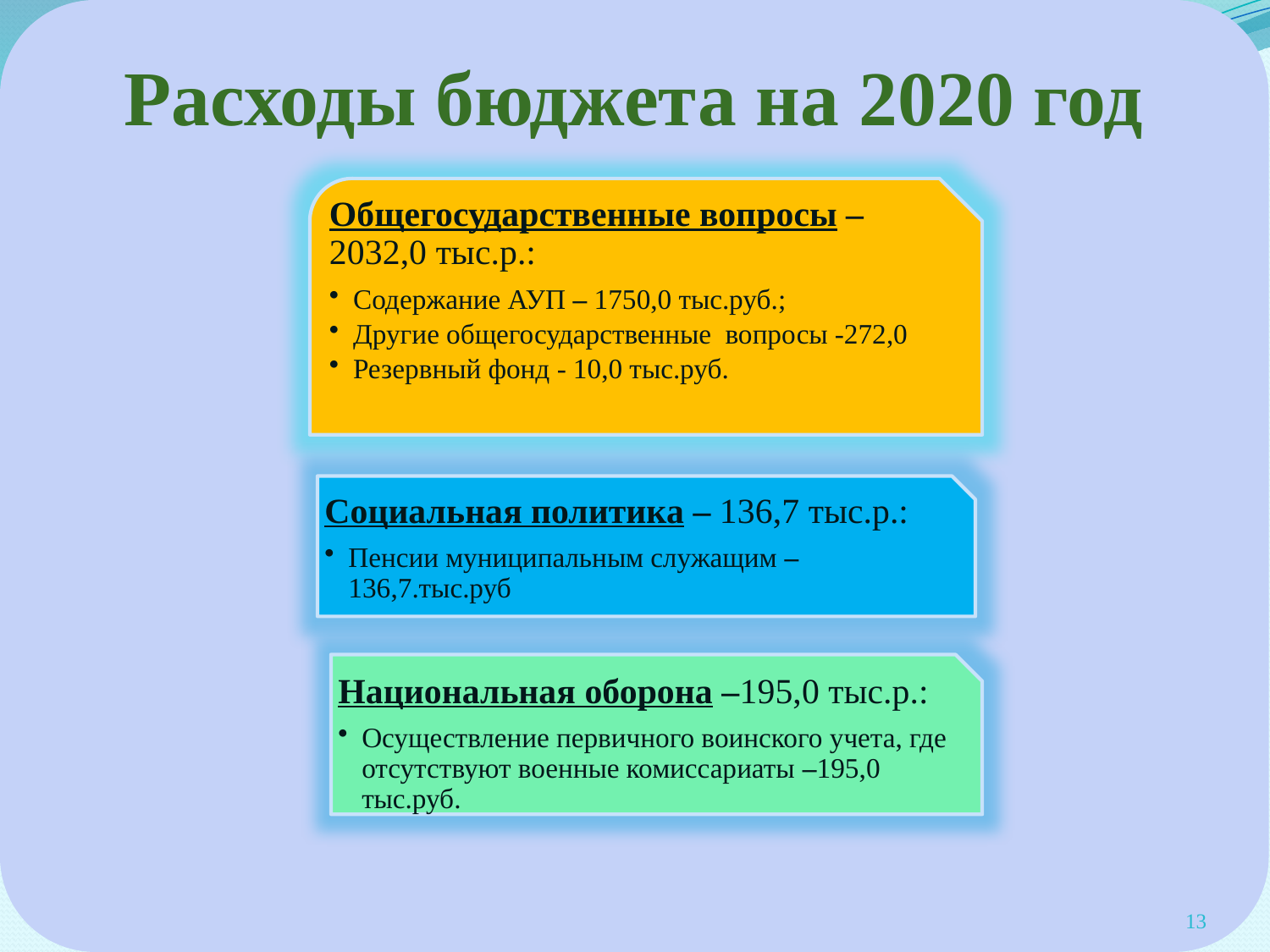

Расходы бюджета на 2020 год

Общегосударственные вопросы – 2032,0 тыс.р.:
Содержание АУП – 1750,0 тыс.руб.;
Другие общегосударственные  вопросы -272,0
Резервный фонд - 10,0 тыс.руб.
Социальная политика – 136,7 тыс.р.:
Пенсии муниципальным служащим – 136,7.тыс.руб
Национальная оборона –195,0 тыс.р.:
Осуществление первичного воинского учета, где отсутствуют военные комиссариаты –195,0 тыс.руб.
13